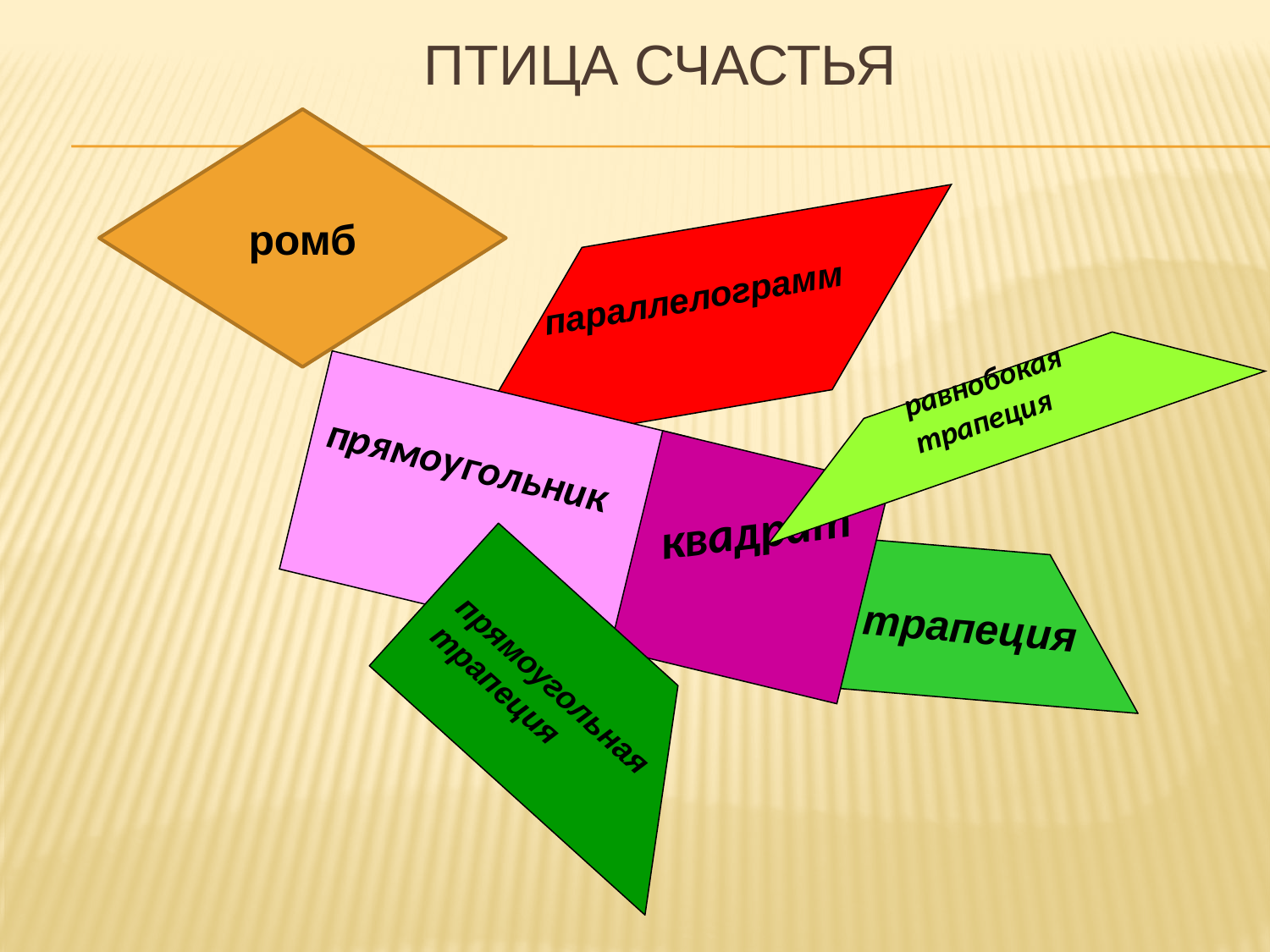

# Птица счастья
ромб

равнобокая
трапеция

параллелограмм

прямоугольник

квадрат

трапеция

прямоугольная
трапеция